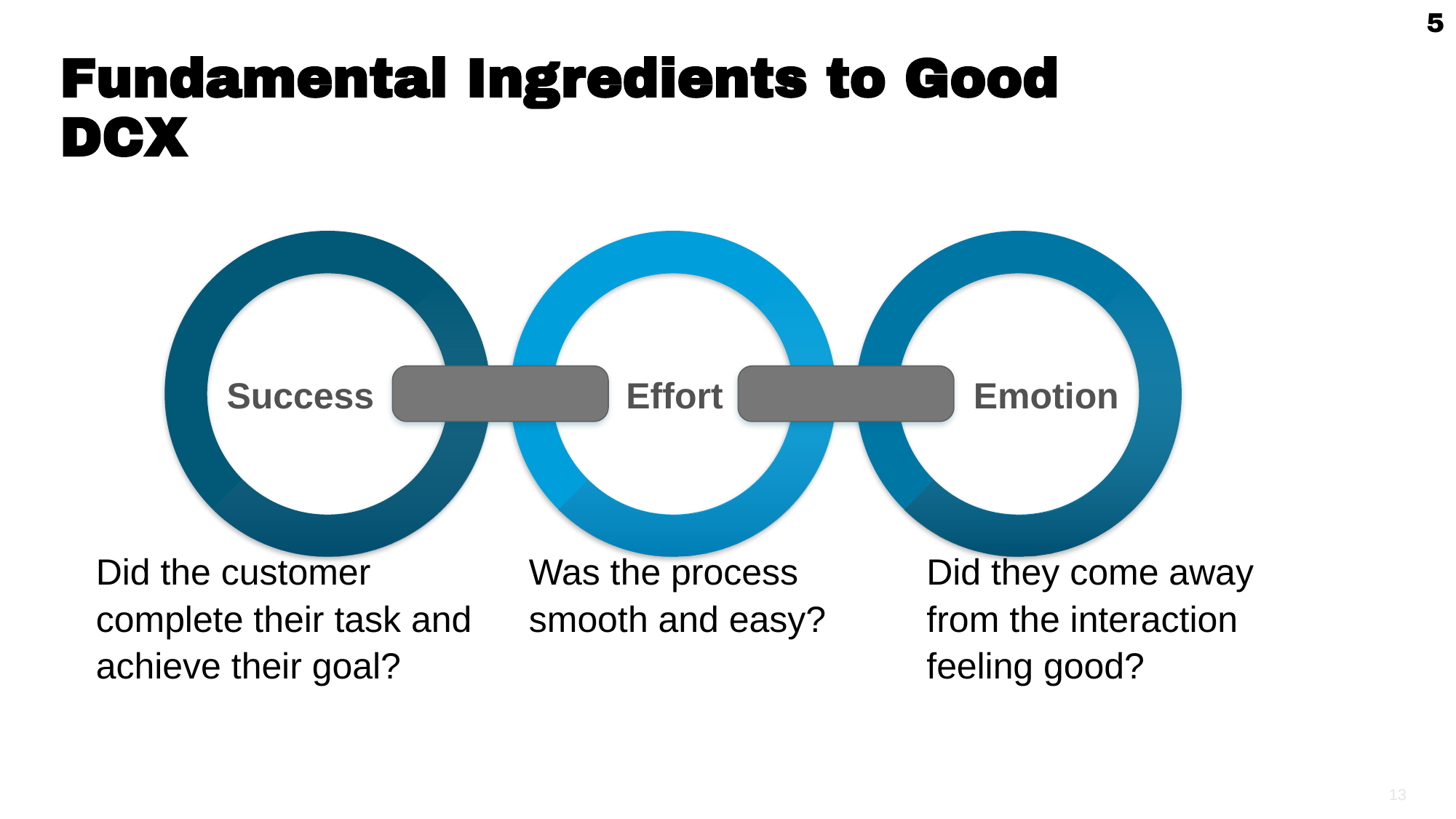

5
# Fundamental Ingredients to Good DCX

Emotion
Effort
Success
Did the customer complete their task and achieve their goal?
Was the process smooth and easy?
Did they come away from the interaction feeling good?
13